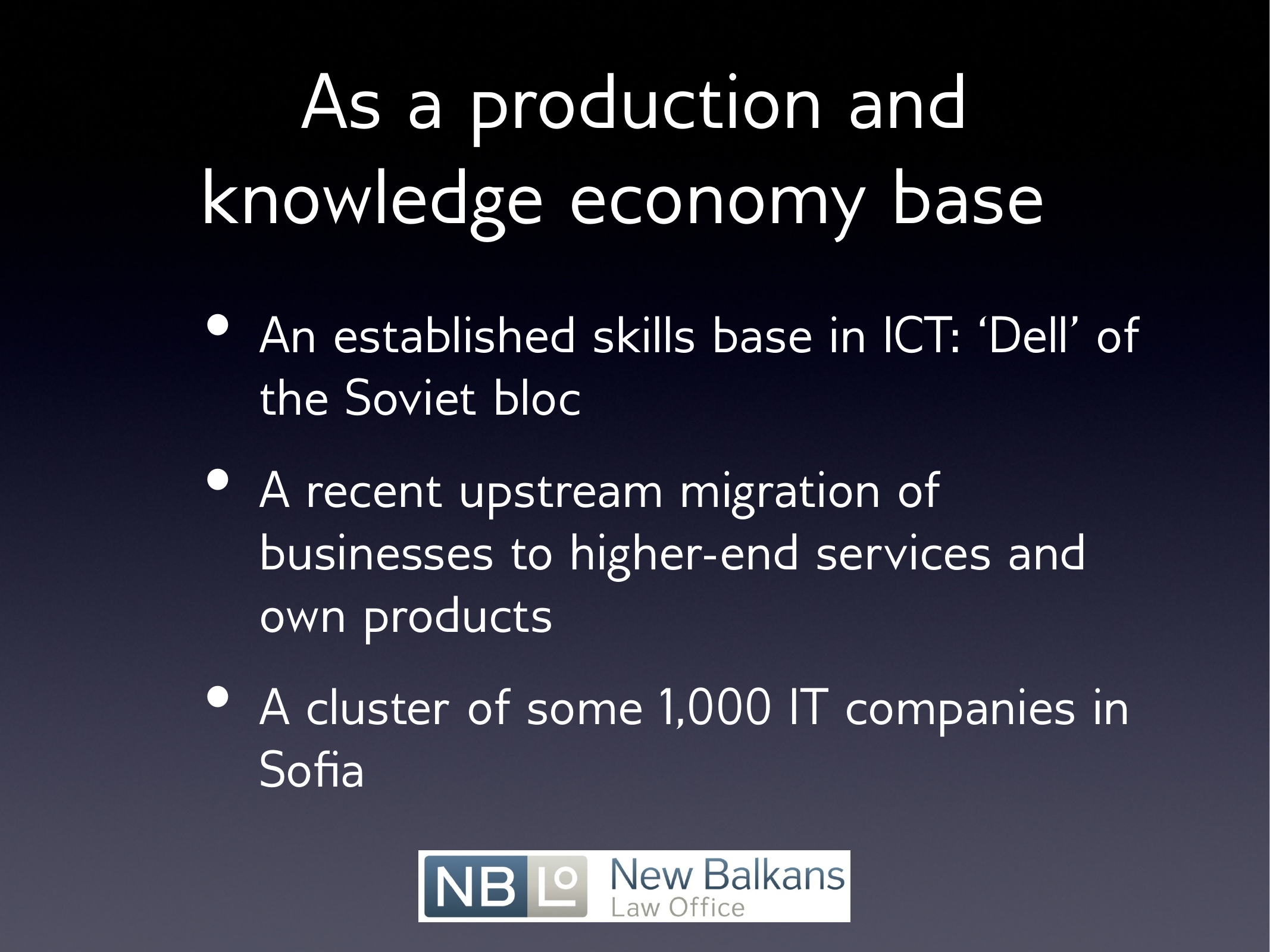

# As a production and knowledge economy base
An established skills base in ICT: ‘Dell’ of the Soviet bloc
A recent upstream migration of businesses to higher-end services and own products
A cluster of some 1,000 IT companies in Sofia